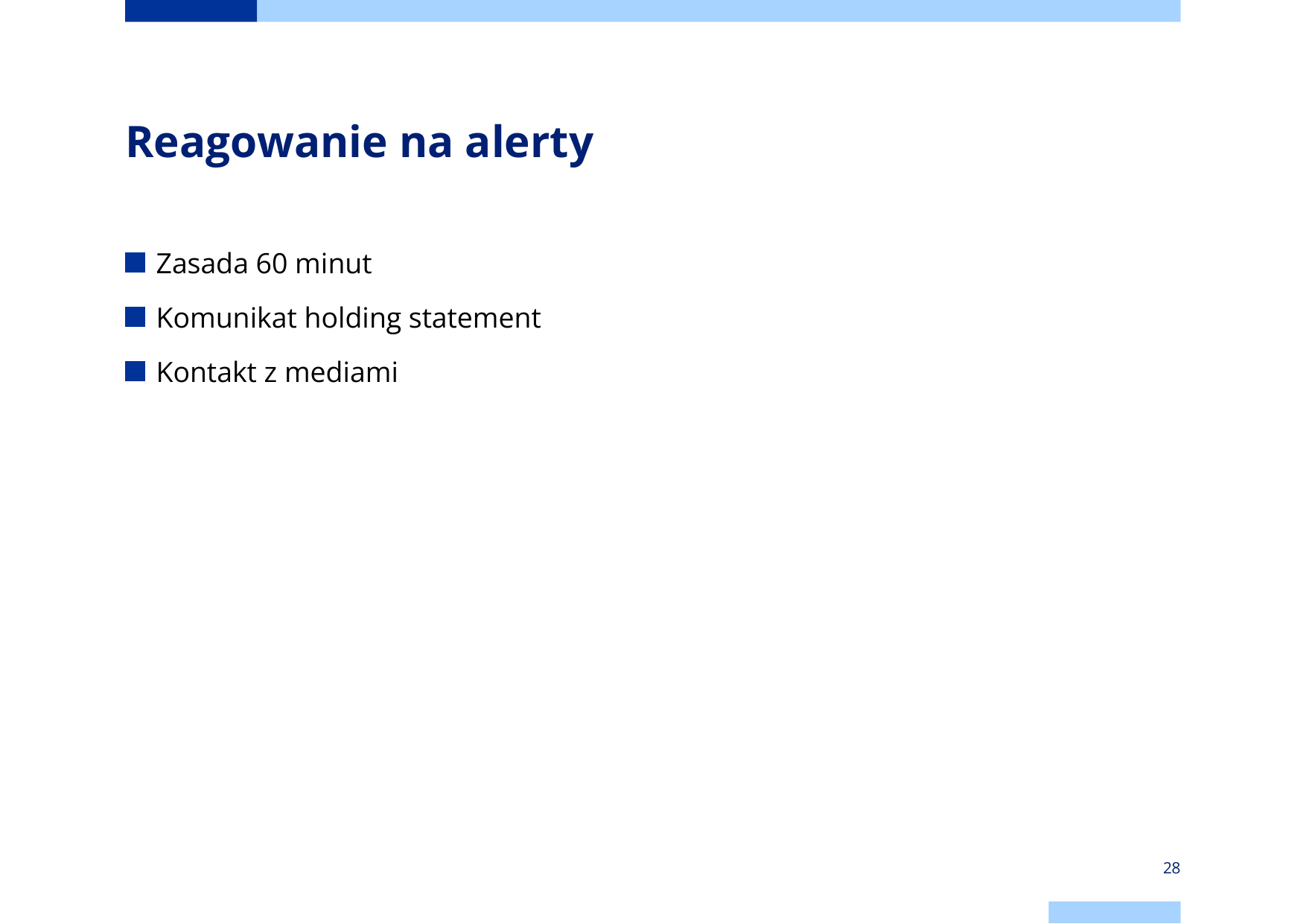

# Reagowanie na alerty
Zasada 60 minut
Komunikat holding statement
Kontakt z mediami
28